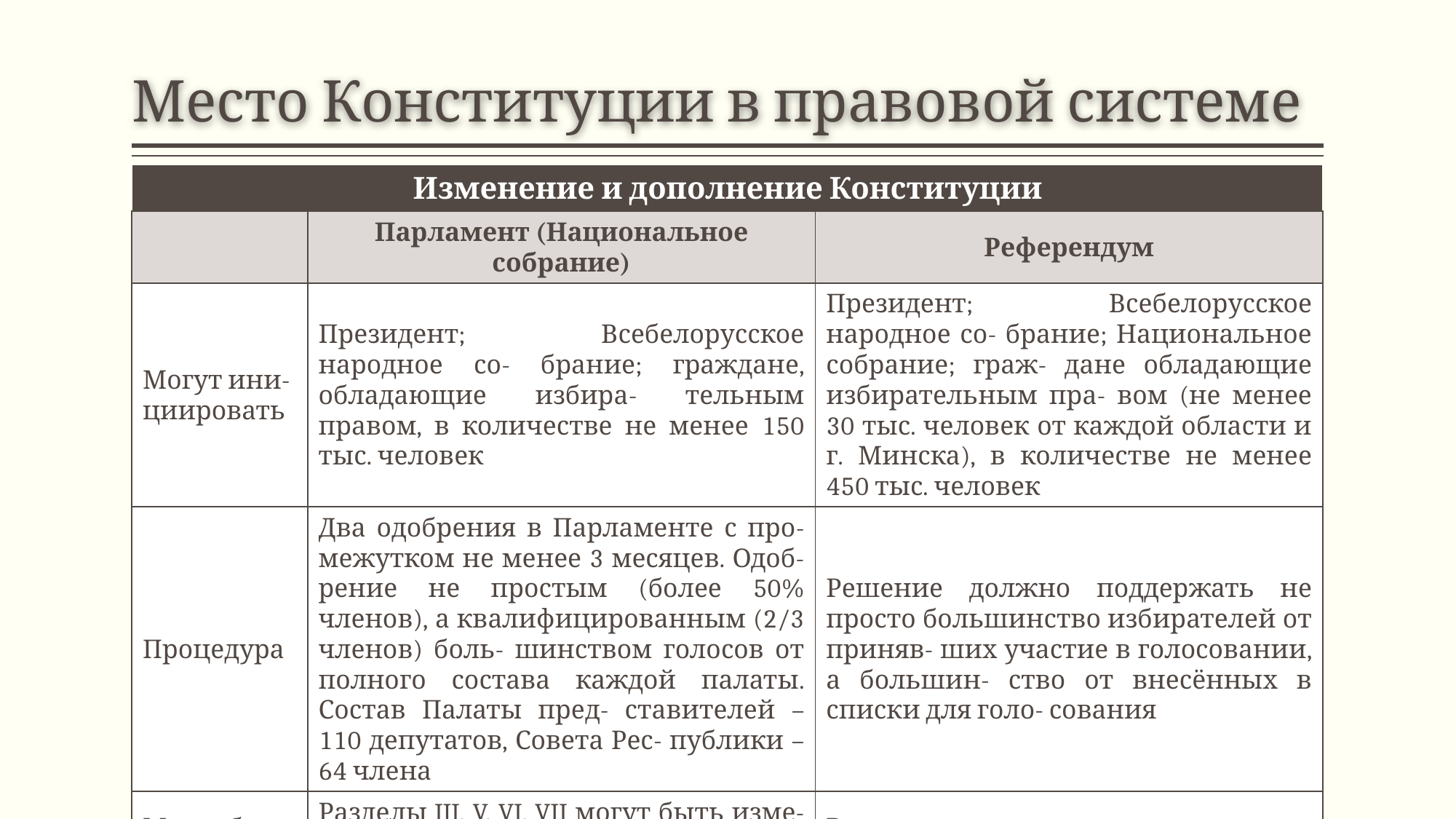

# Место Конституции в правовой системе
| Изменение и дополнение Конституции |  |  |
| --- | --- | --- |
|  | Парламент (Национальное собрание) | Референдум |
| Могут ини- циировать | Президент; Всебелорусское народное со- брание; граждане, обладающие избира- тельным правом, в количестве не менее 150 тыс. человек | Президент; Всебелорусское народное со- брание; Национальное собрание; граж- дане обладающие избирательным пра- вом (не менее 30 тыс. человек от каждой области и г. Минска), в количестве не менее 450 тыс. человек |
| Процедура | Два одобрения в Парламенте с про- межутком не менее 3 месяцев. Одоб- рение не простым (более 50% членов), а квалифицированным (2/3 членов) боль- шинством голосов от полного состава каждой палаты. Состав Палаты пред- ставителей – 110 депутатов, Совета Рес- публики – 64 члена | Решение должно поддержать не просто большинство избирателей от приняв- ших участие в голосовании, а большин- ство от внесённых в списки для голо- сования |
| Могут быть изменены | Разделы III, V, VI, VII могут быть изме- нены как Парламентом, так и референ- думом | Разделы I, II, IV, VIII изменяются только референдумом |